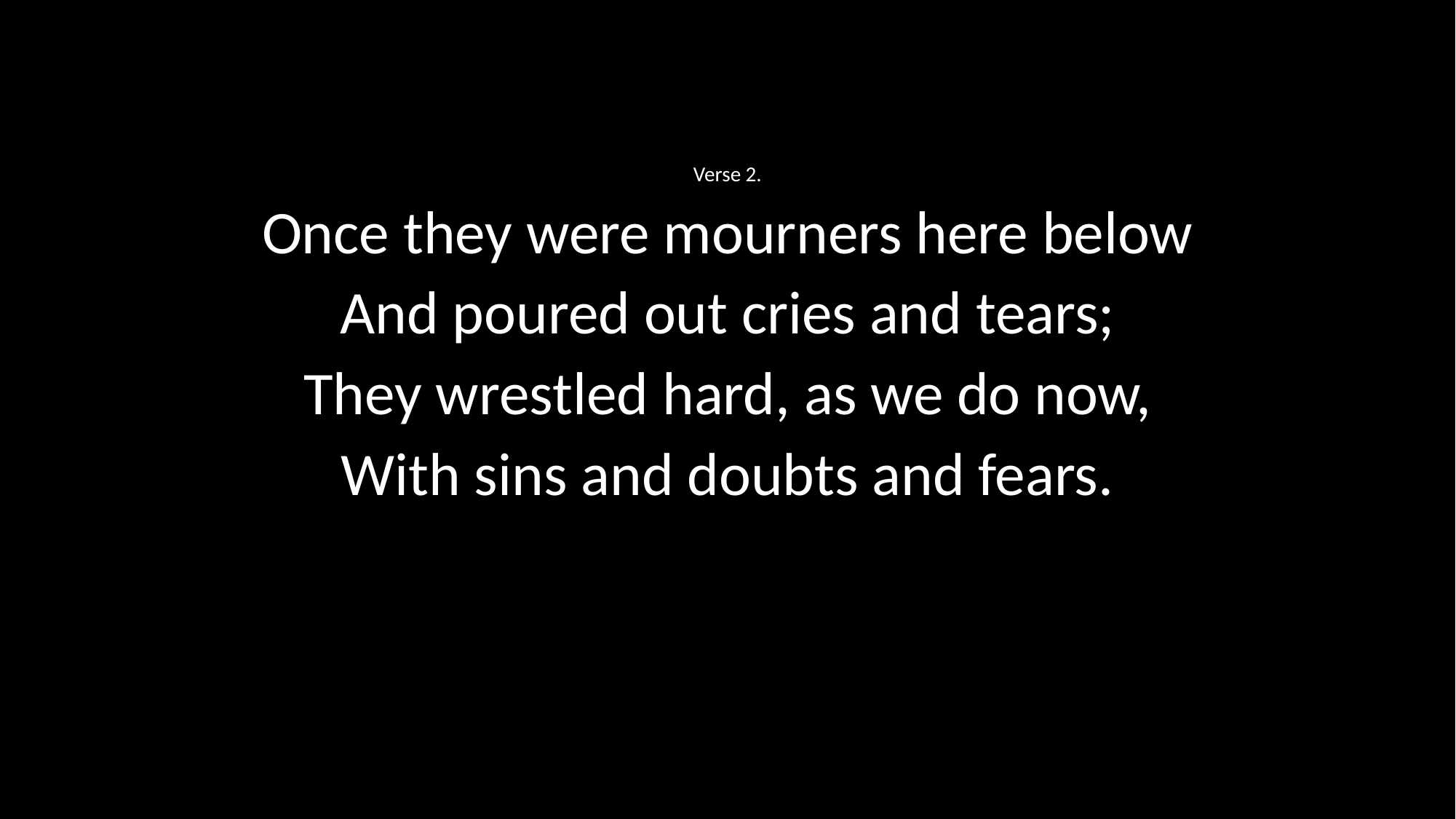

Verse 2.
Once they were mourners here below
And poured out cries and tears;
They wrestled hard, as we do now,
With sins and doubts and fears.